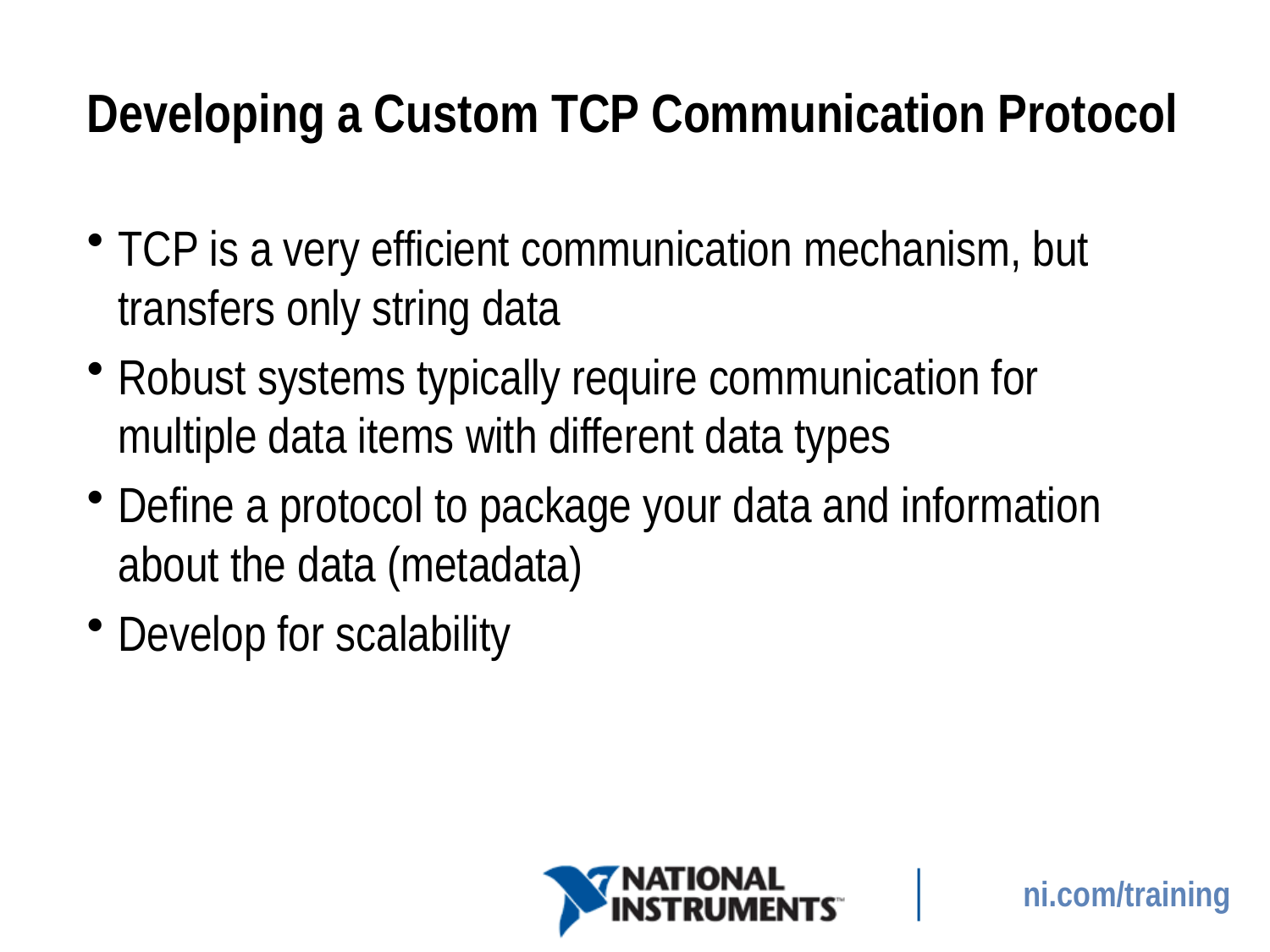

# Developing a Custom TCP Communication Protocol
TCP is a very efficient communication mechanism, but transfers only string data
Robust systems typically require communication for multiple data items with different data types
Define a protocol to package your data and information about the data (metadata)
Develop for scalability